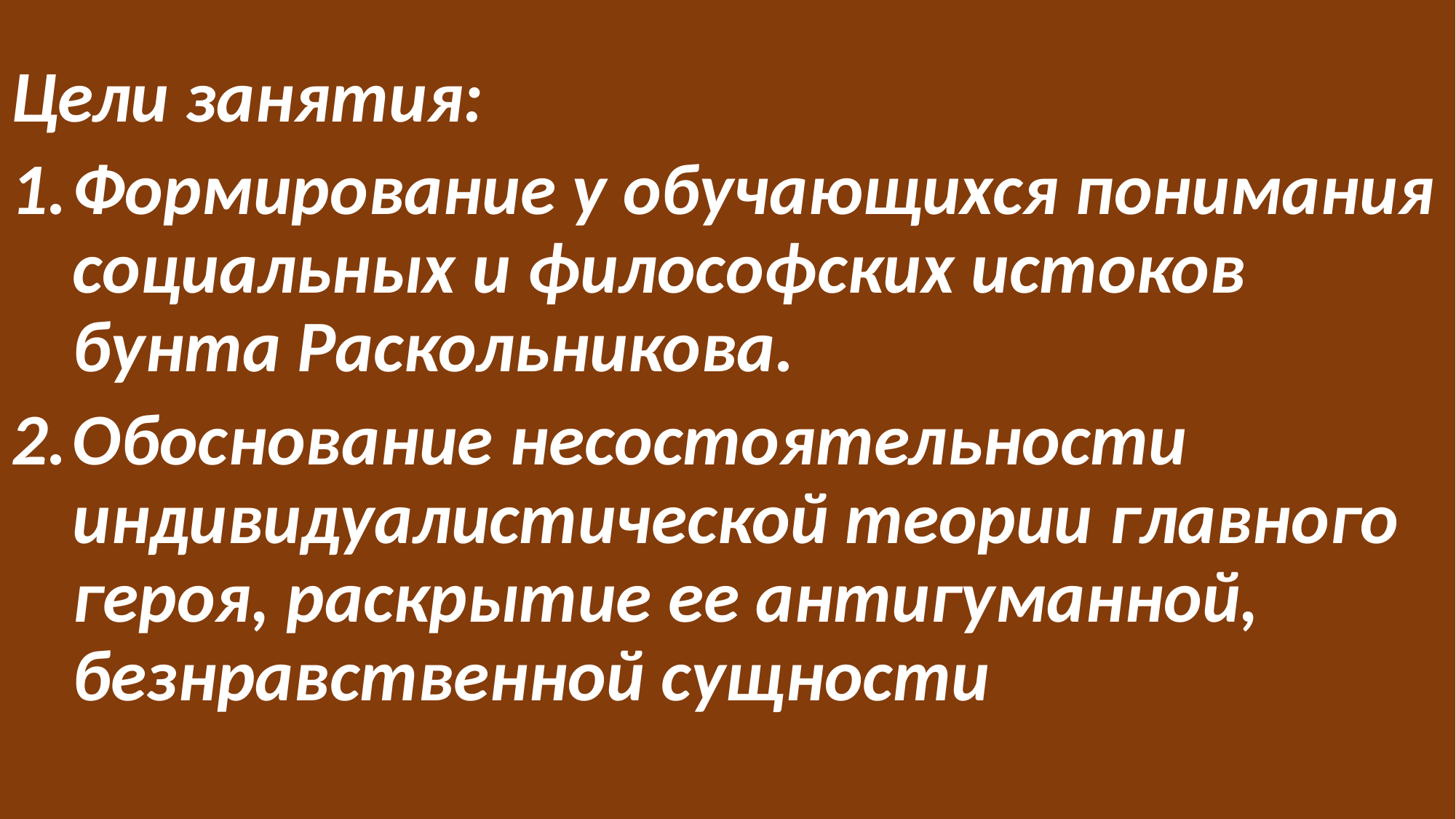

Цели занятия:
Формирование у обучающихся понимания социальных и философских истоков бунта Раскольникова.
Обоснование несостоятельности индивидуалистической теории главного героя, раскрытие ее антигуманной, безнравственной сущности